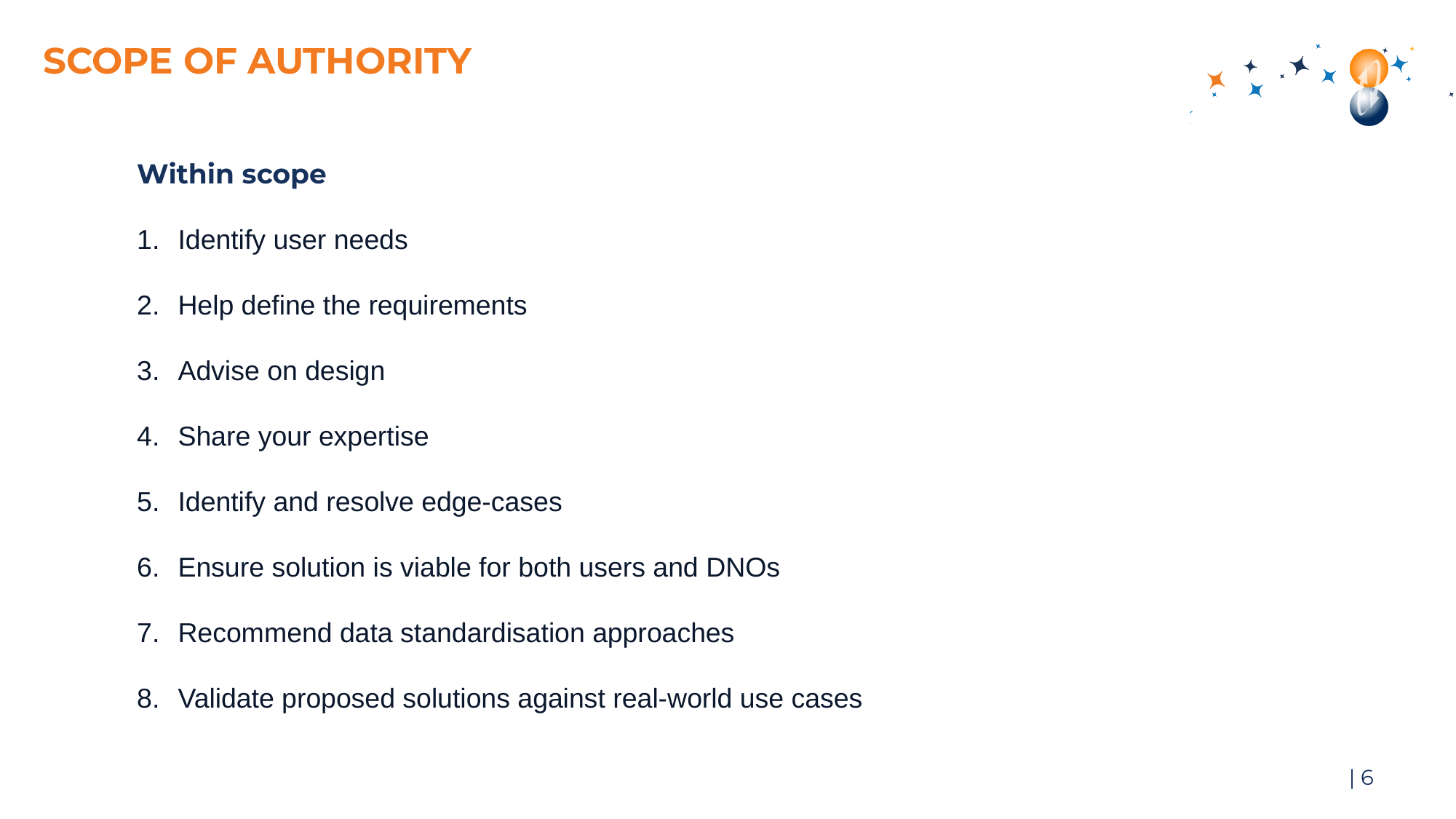

# SCOPE OF AUTHORITY
Within scope
Identify user needs
Help define the requirements
Advise on design
Share your expertise
Identify and resolve edge-cases
Ensure solution is viable for both users and DNOs
Recommend data standardisation approaches
Validate proposed solutions against real-world use cases